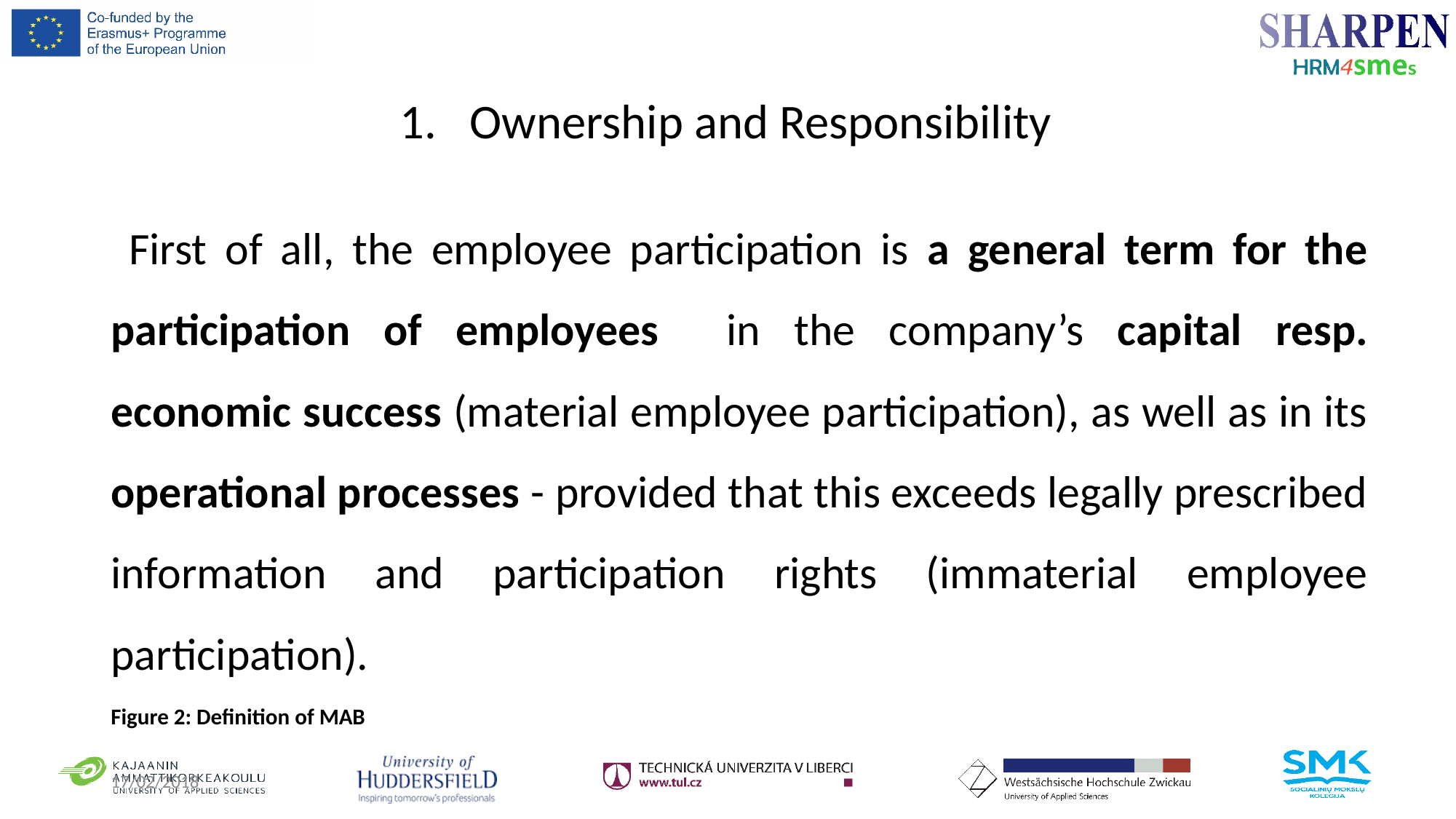

# 1.   Ownership and Responsibility
 First of all, the employee participation is a general term for the participation of employees  in the company’s capital resp. economic success (material employee participation), as well as in its operational processes - provided that this exceeds legally prescribed information and participation rights (immaterial employee participation).
Figure 2: Definition of MAB

17/02/2018
Prof. Dr. Horst Muschol
5